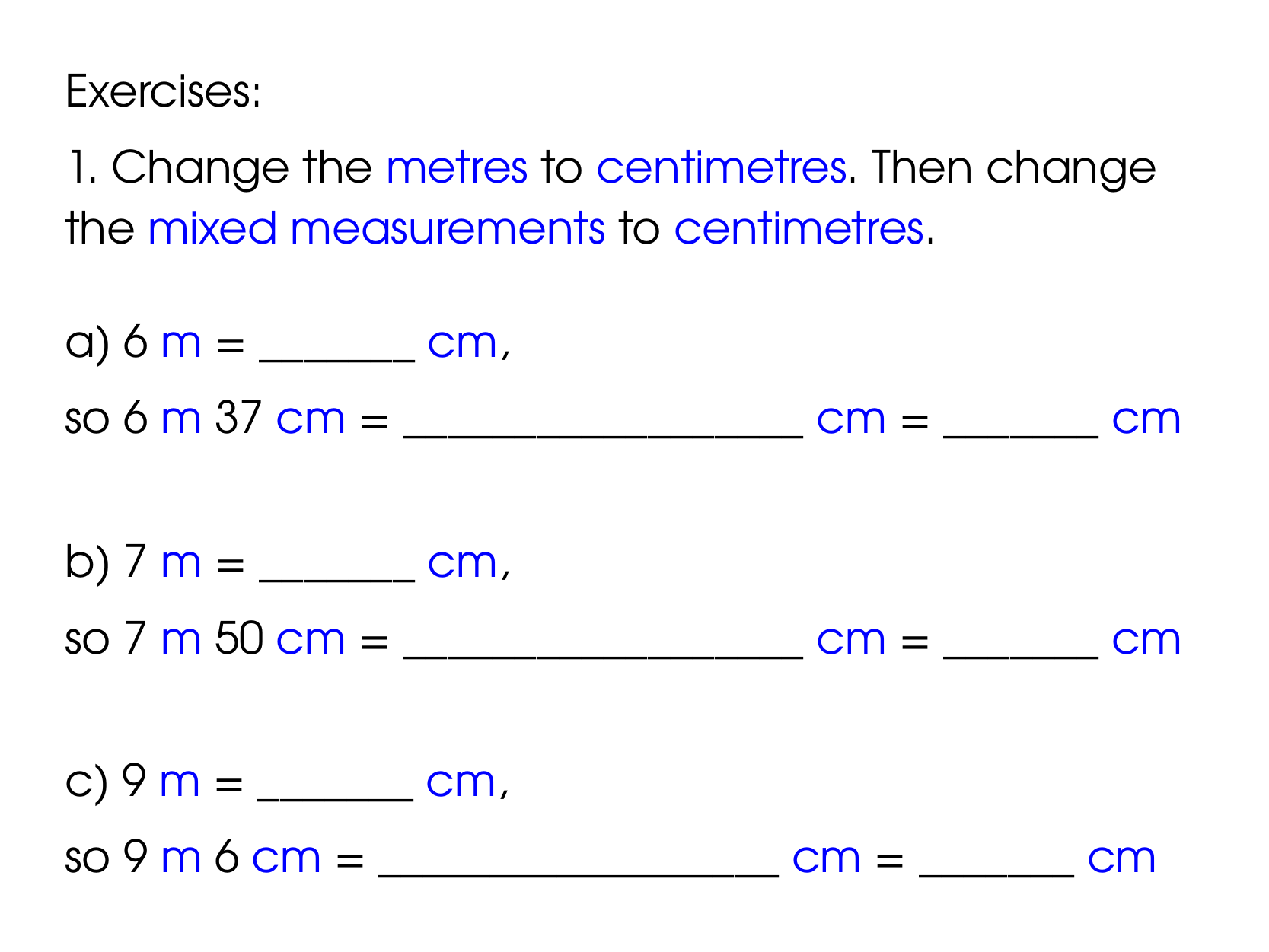

Exercises:
1. Change the metres to centimetres. Then change
the mixed measurements to centimetres.
a) 6 m = _______ cm,
so 6 m 37 cm = __________________ cm = _______ cm
b) 7 m = _______ cm,
so 7 m 50 cm = __________________ cm = _______ cm
c) 9 m = _______ cm,
so 9 m 6 cm = __________________ cm = _______ cm